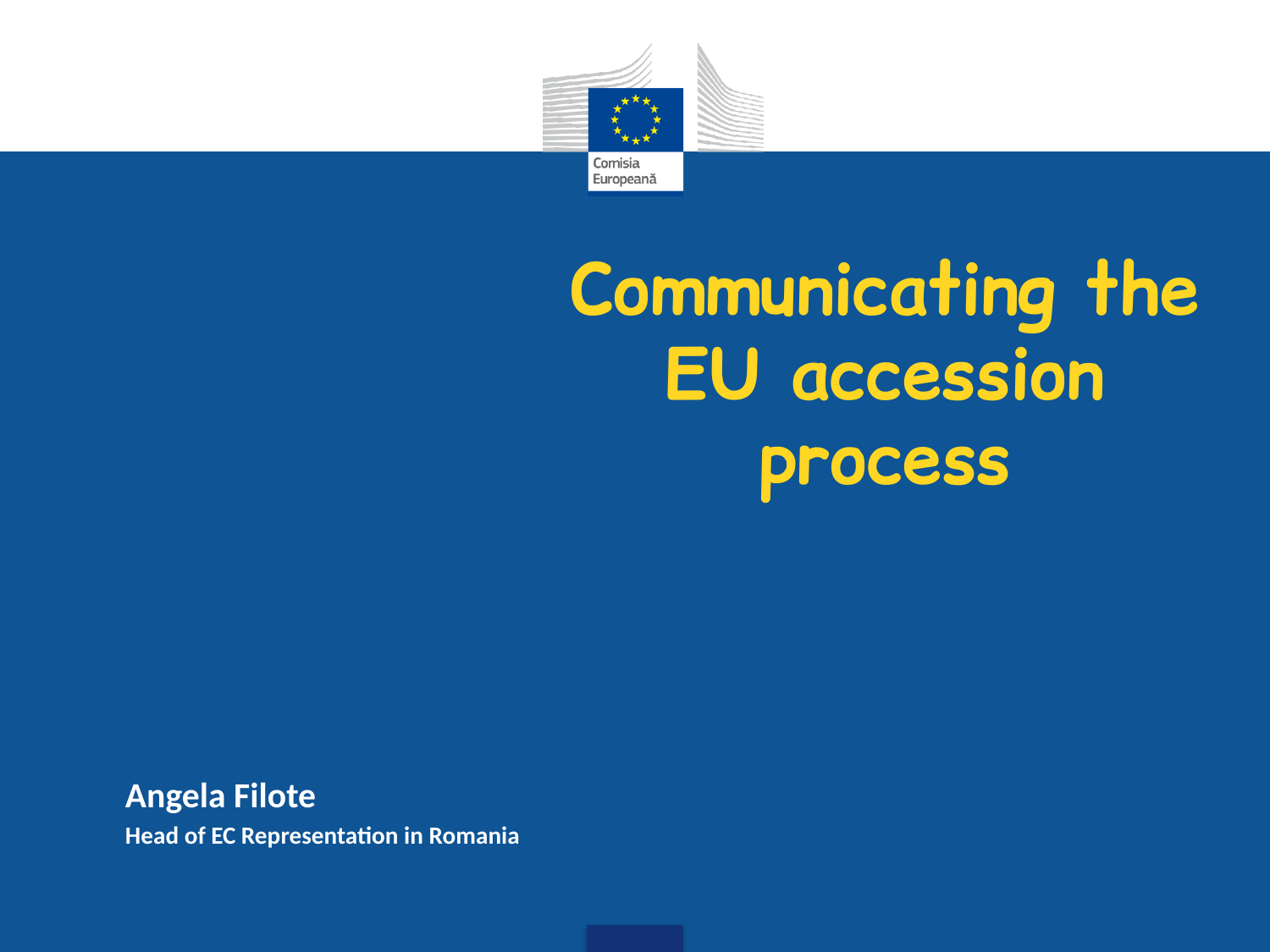

# Communicating the EU accession process
Angela Filote
Head of EC Representation in Romania